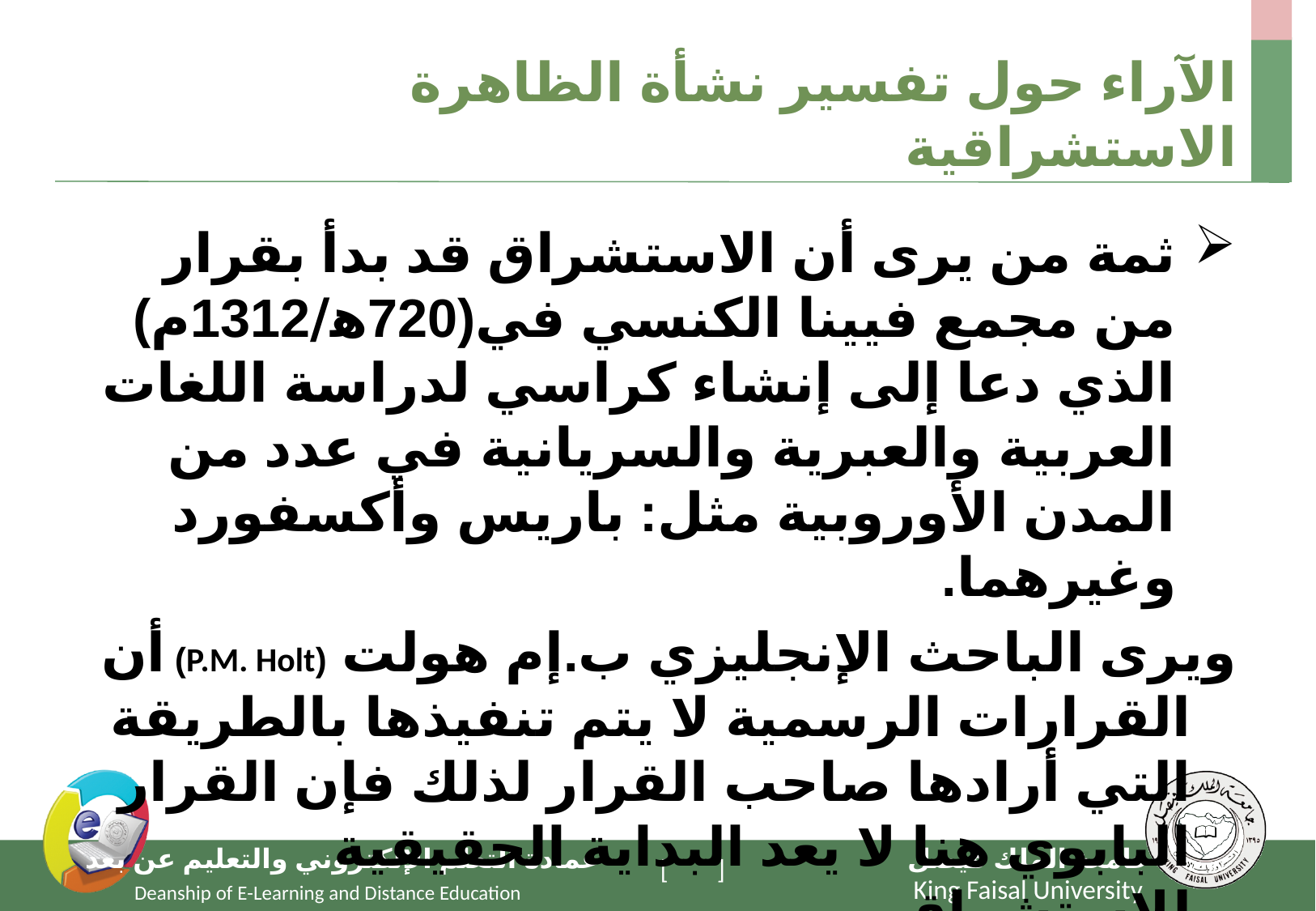

# الآراء حول تفسير نشأة الظاهرة الاستشراقية
ثمة من يرى أن الاستشراق قد بدأ بقرار من مجمع فيينا الكنسي في(720ﻫ/1312م) الذي دعا إلى إنشاء كراسي لدراسة اللغات العربية والعبرية والسريانية في عدد من المدن الأوروبية مثل: باريس وأكسفورد وغيرهما.
	ويرى الباحث الإنجليزي ب.إم هولت (P.M. Holt) أن القرارات الرسمية لا يتم تنفيذها بالطريقة التي أرادها صاحب القرار لذلك فإن القرار البابوي هنا لا يعد البداية الحقيقية للاستشراق.